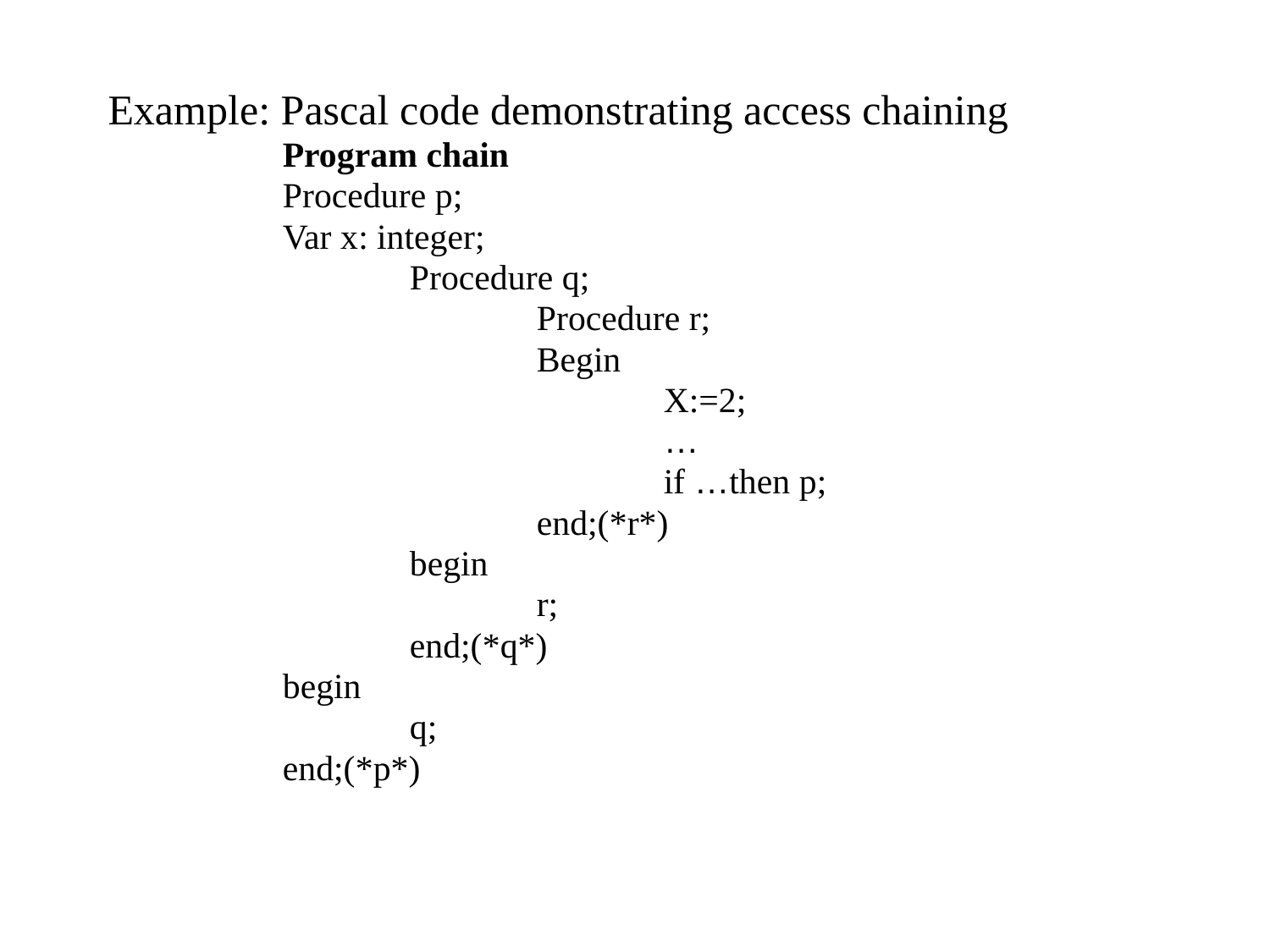

Example: Pascal code demonstrating access chaining
		Program chain
		Procedure p;
		Var x: integer;
			Procedure q;
				Procedure r;
				Begin
					X:=2;
					…
					if …then p;
				end;(*r*)
			begin
				r;
			end;(*q*)
		begin
			q;
		end;(*p*)